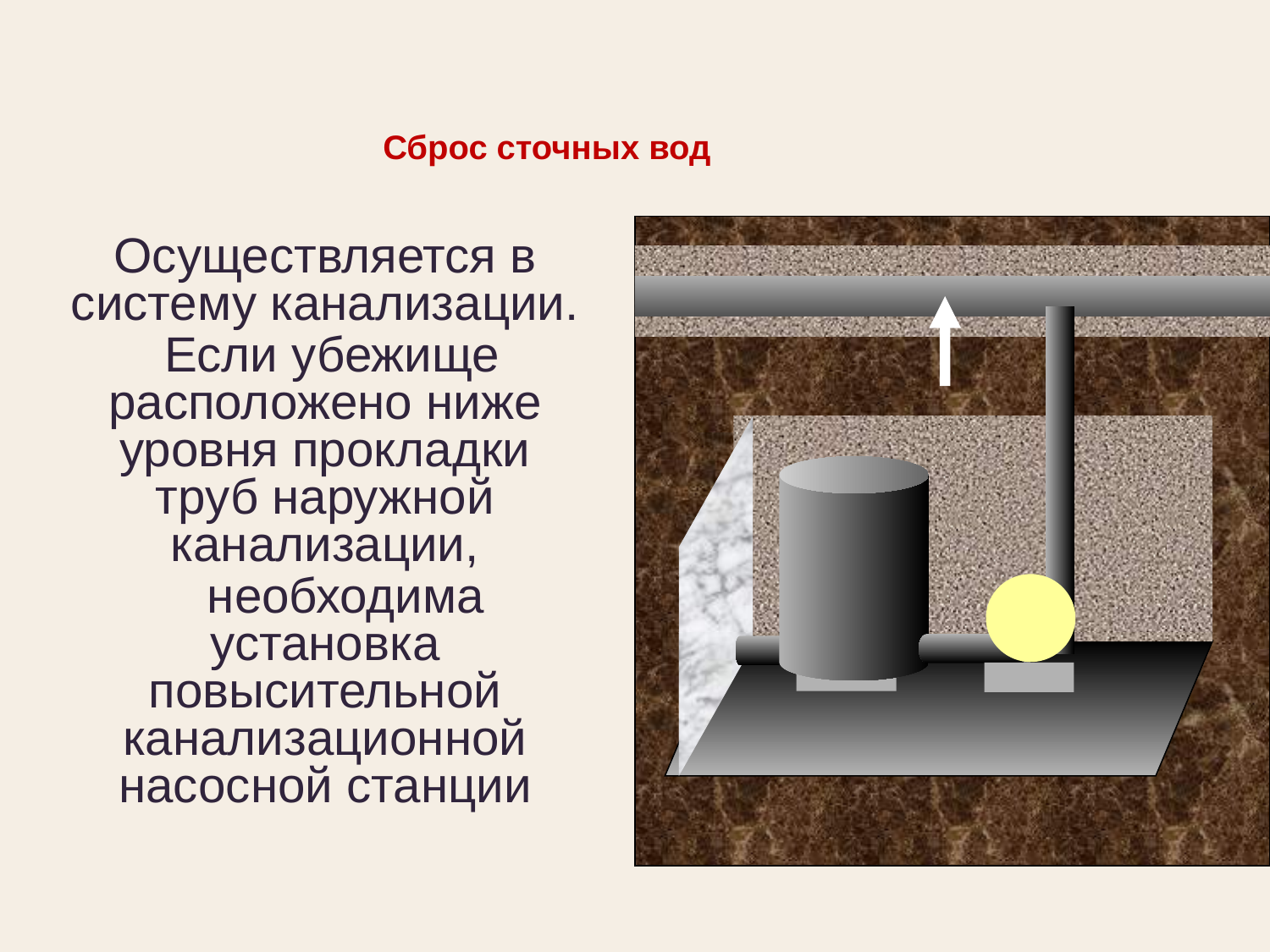

# Сброс сточных вод

Осуществляется в систему канализации.
 Если убежище расположено ниже уровня прокладки труб наружной канализации,
   необходима установка повысительной канализационной насосной станции

61